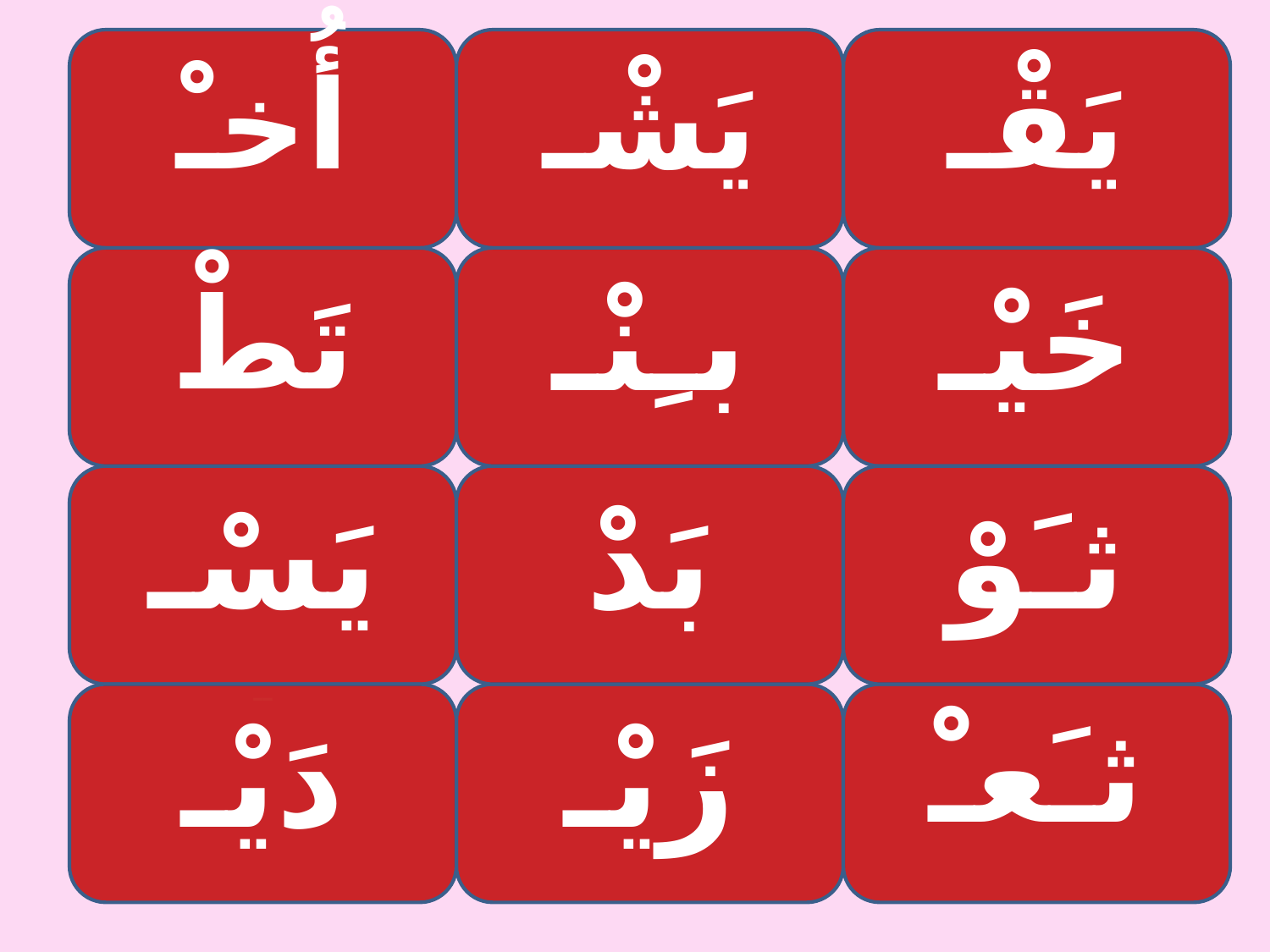

أُخـْ

ــ

يَشْـ

يَقْـ

تَطْ

بـِنْـ

خَيْـ

يَسْـ

بَدْ

ثـَوْ

دَيْـ

زَيْـ

ثـَعـْ